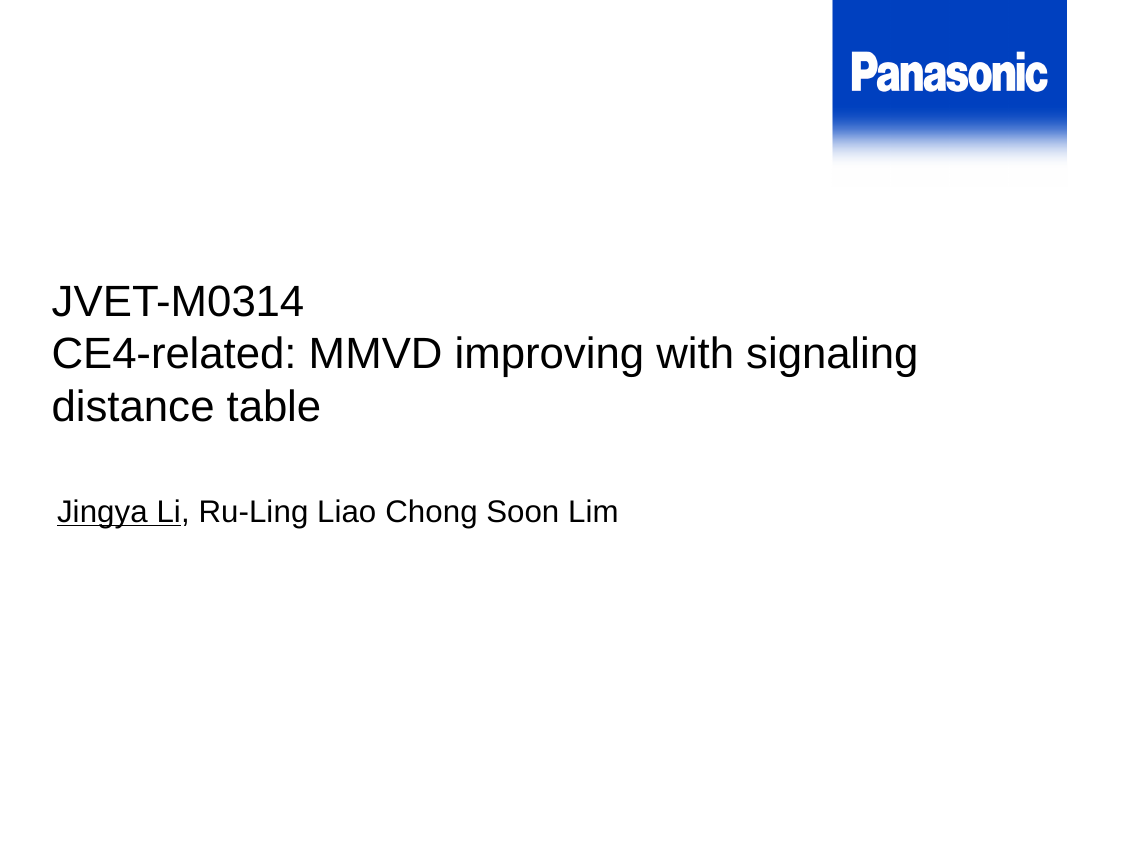

JVET-M0314
CE4-related: MMVD improving with signaling distance table
Jingya Li, Ru-Ling Liao Chong Soon Lim